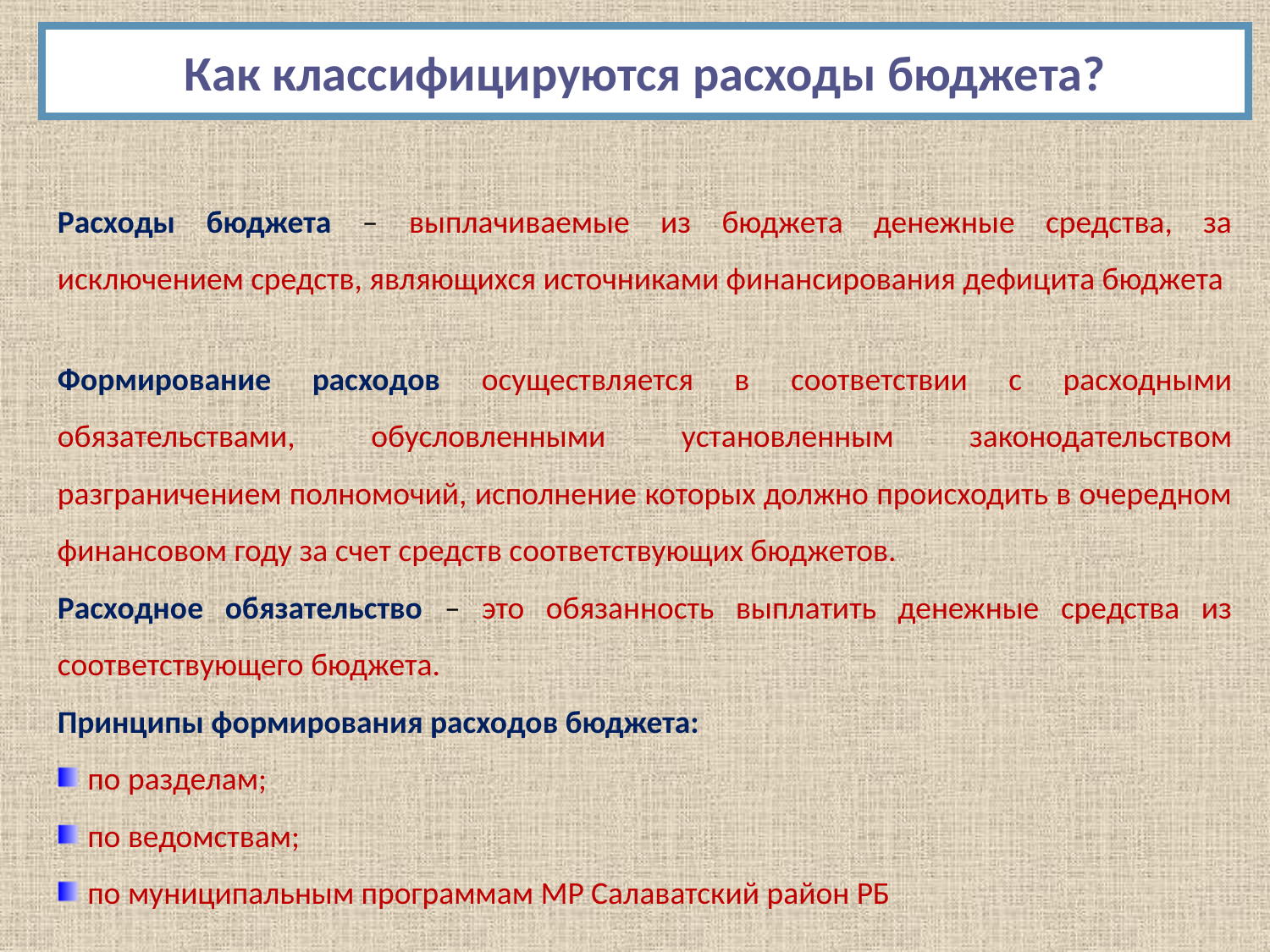

# Как классифицируются расходы бюджета?
Расходы бюджета – выплачиваемые из бюджета денежные средства, за исключением средств, являющихся источниками финансирования дефицита бюджета

Формирование расходов осуществляется в соответствии с расходными обязательствами, обусловленными установленным законодательством разграничением полномочий, исполнение которых должно происходить в очередном финансовом году за счет средств соответствующих бюджетов.
Расходное обязательство – это обязанность выплатить денежные средства из соответствующего бюджета.
Принципы формирования расходов бюджета:
по разделам;
по ведомствам;
по муниципальным программам МР Салаватский район РБ